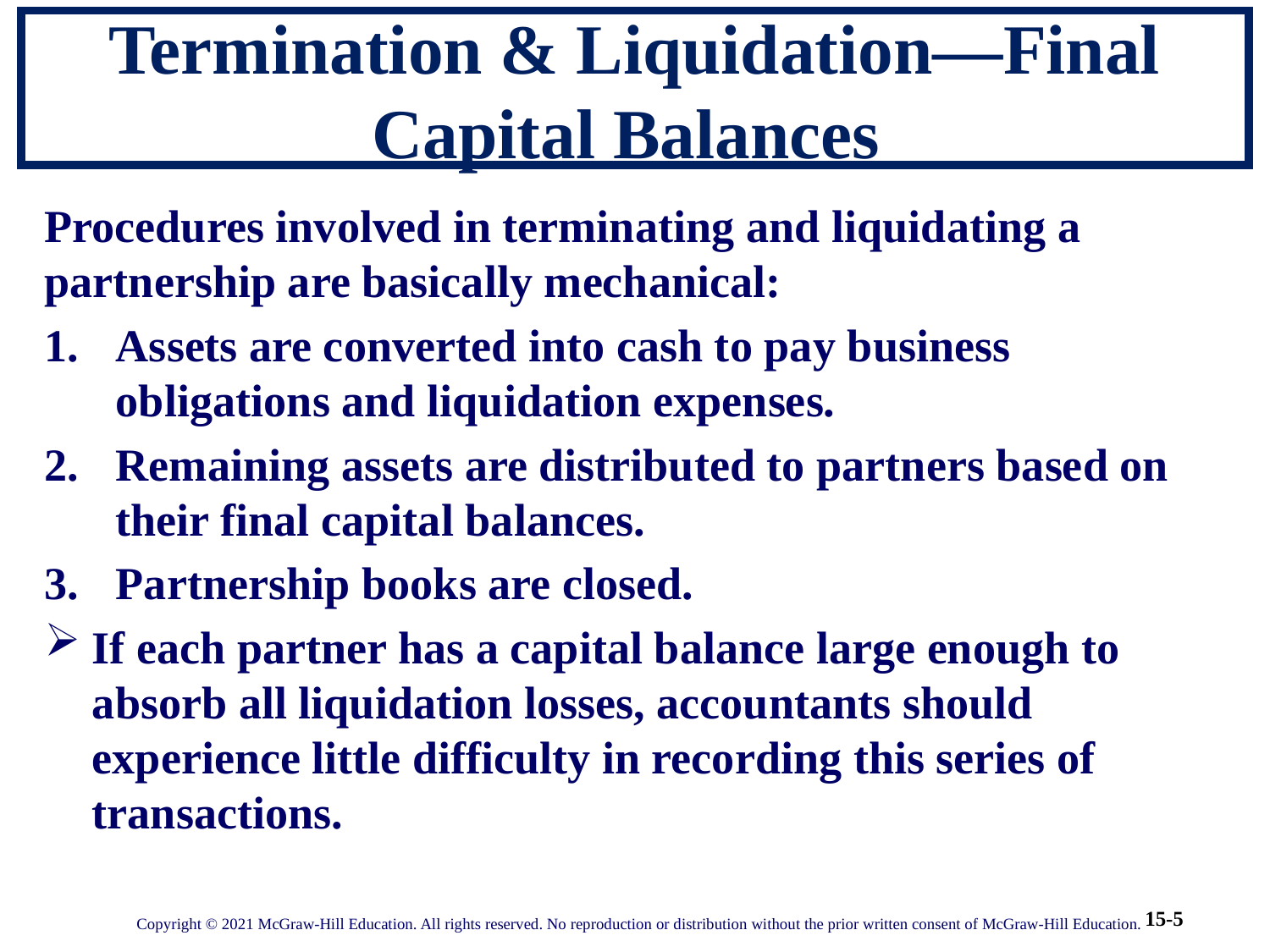

# Termination & Liquidation—Final Capital Balances
Procedures involved in terminating and liquidating a partnership are basically mechanical:
Assets are converted into cash to pay business obligations and liquidation expenses.
Remaining assets are distributed to partners based on their final capital balances.
Partnership books are closed.
If each partner has a capital balance large enough to absorb all liquidation losses, accountants should experience little difficulty in recording this series of transactions.
Copyright © 2021 McGraw-Hill Education. All rights reserved. No reproduction or distribution without the prior written consent of McGraw-Hill Education.